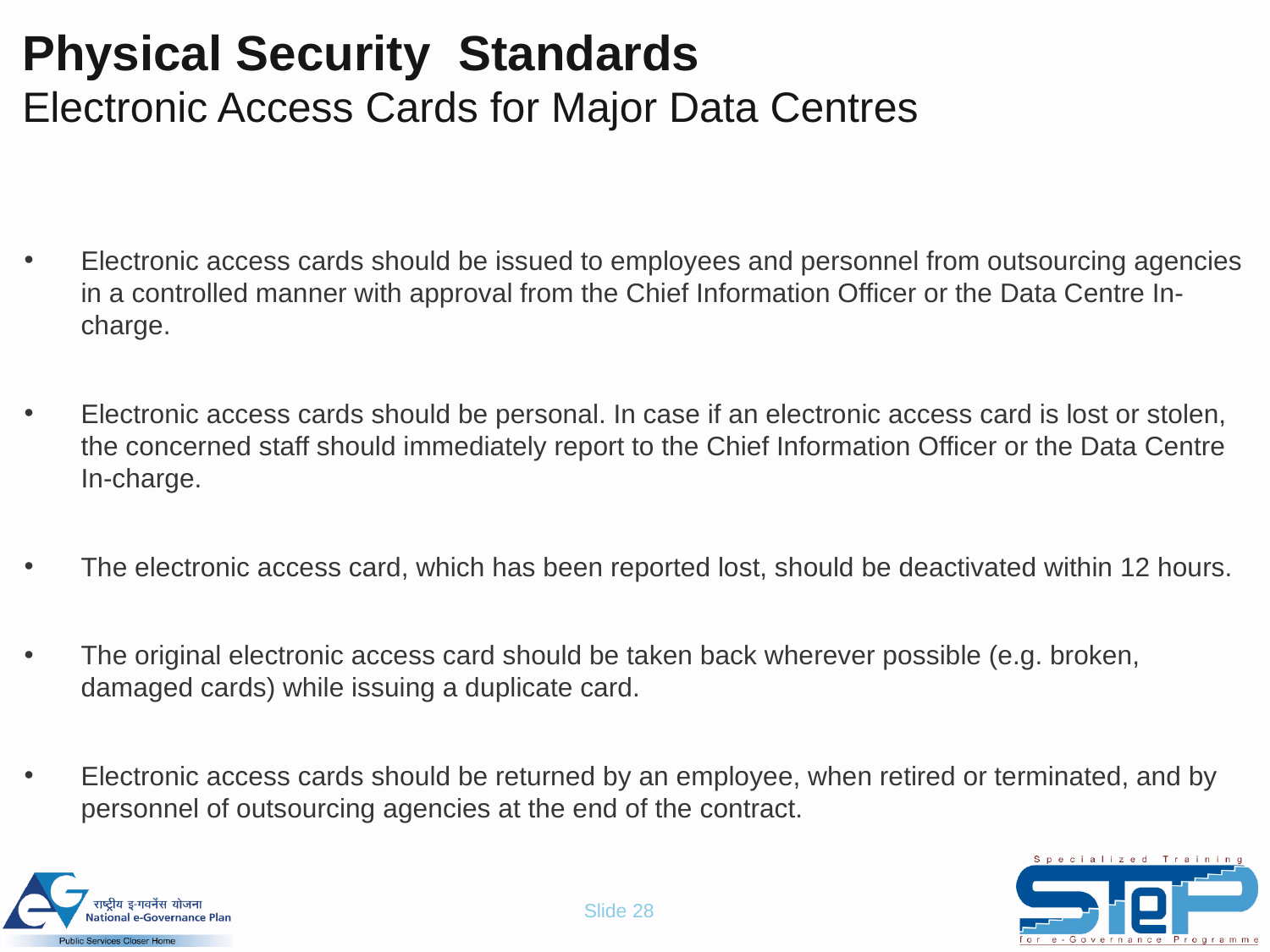

# Physical Security  Standards Electronic Access Cards for Major Data Centres
Electronic access cards should be issued to employees and personnel from outsourcing agencies in a controlled manner with approval from the Chief Information Officer or the Data Centre In-charge.

Electronic access cards should be personal. In case if an electronic access card is lost or stolen, the concerned staff should immediately report to the Chief Information Officer or the Data Centre In-charge.

The electronic access card, which has been reported lost, should be deactivated within 12 hours.

The original electronic access card should be taken back wherever possible (e.g. broken, damaged cards) while issuing a duplicate card.

Electronic access cards should be returned by an employee, when retired or terminated, and by personnel of outsourcing agencies at the end of the contract.